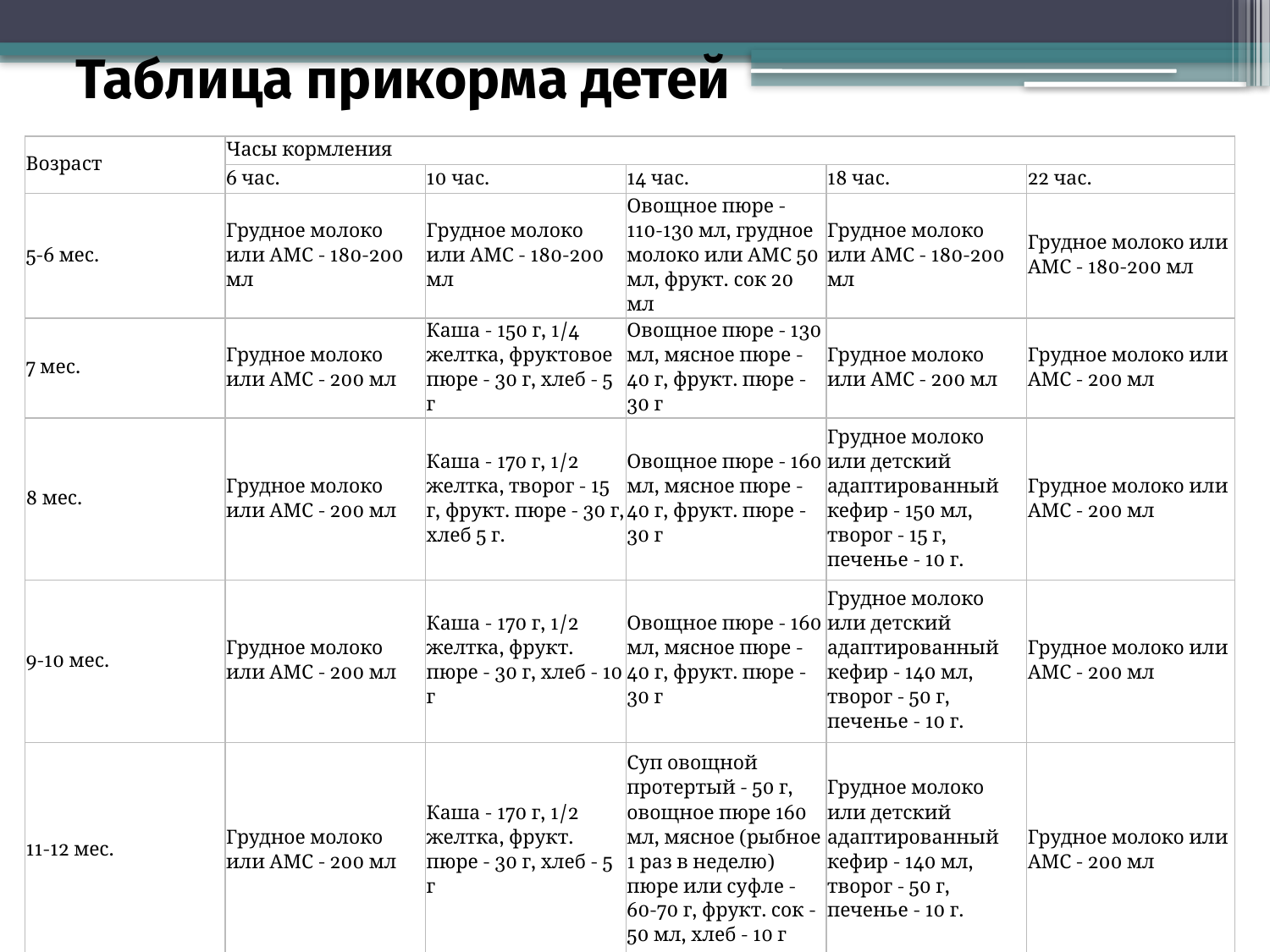

# Таблица прикорма детей
| Возраст | Часы кормления |  |  |  |  |
| --- | --- | --- | --- | --- | --- |
|  | 6 час. | 10 час. | 14 час. | 18 час. | 22 час. |
| 5-6 мес. | Грудное молоко или АМС - 180-200 мл | Грудное молоко или АМС - 180-200 мл | Овощное пюре - 110-130 мл, грудное молоко или АМС 50 мл, фрукт. сок 20 мл | Грудное молоко или АМС - 180-200 мл | Грудное молоко или АМС - 180-200 мл |
| 7 мес. | Грудное молоко или АМС - 200 мл | Каша - 150 г, 1/4 желтка, фруктовое пюре - 30 г, хлеб - 5 г | Овощное пюре - 130 мл, мясное пюре - 40 г, фрукт. пюре - 30 г | Грудное молоко или АМС - 200 мл | Грудное молоко или АМС - 200 мл |
| 8 мес. | Грудное молоко или АМС - 200 мл | Каша - 170 г, 1/2 желтка, творог - 15 г, фрукт. пюре - 30 г, хлеб 5 г. | Овощное пюре - 160 мл, мясное пюре - 40 г, фрукт. пюре - 30 г | Грудное молоко или детский адаптированный кефир - 150 мл, творог - 15 г, печенье - 10 г. | Грудное молоко или АМС - 200 мл |
| 9-10 мес. | Грудное молоко или АМС - 200 мл | Каша - 170 г, 1/2 желтка, фрукт. пюре - 30 г, хлеб - 10 г | Овощное пюре - 160 мл, мясное пюре - 40 г, фрукт. пюре - 30 г | Грудное молоко или детский адаптированный кефир - 140 мл, творог - 50 г, печенье - 10 г. | Грудное молоко или АМС - 200 мл |
| 11-12 мес. | Грудное молоко или АМС - 200 мл | Каша - 170 г, 1/2 желтка, фрукт. пюре - 30 г, хлеб - 5 г | Суп овощной протертый - 50 г, овощное пюре 160 мл, мясное (рыбное 1 раз в неделю) пюре или суфле - 60-70 г, фрукт. сок - 50 мл, хлеб - 10 г | Грудное молоко или детский адаптированный кефир - 140 мл, творог - 50 г, печенье - 10 г. | Грудное молоко или АМС - 200 мл |